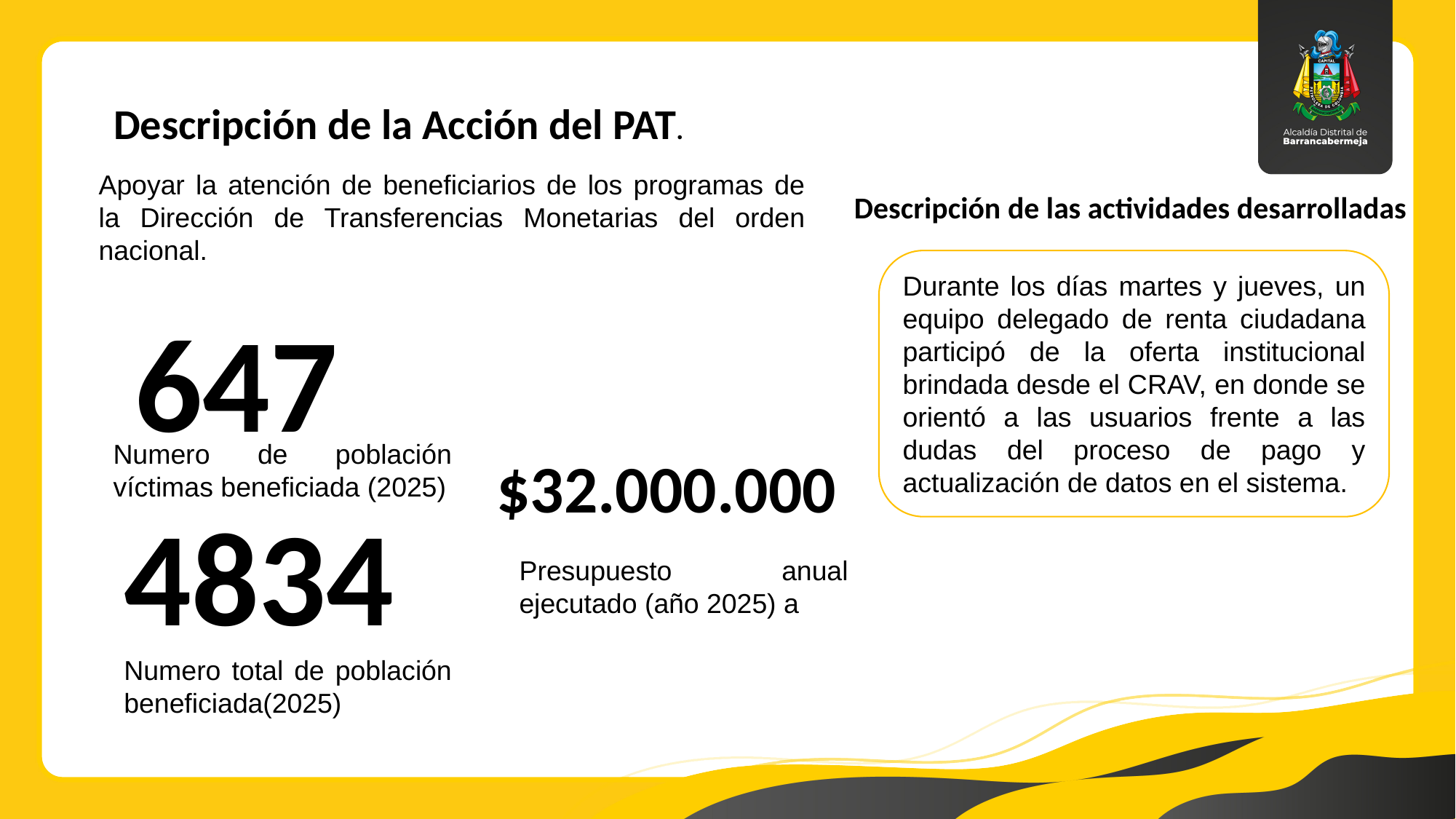

Descripción de la Acción del PAT.
Apoyar la atención de beneficiarios de los programas de la Dirección de Transferencias Monetarias del orden nacional.
Descripción de las actividades desarrolladas
Durante los días martes y jueves, un equipo delegado de renta ciudadana participó de la oferta institucional brindada desde el CRAV, en donde se orientó a las usuarios frente a las dudas del proceso de pago y actualización de datos en el sistema.
647
Numero de población víctimas beneficiada (2025)
$32.000.000
4834
Presupuesto anual ejecutado (año 2025) a
Numero total de población  beneficiada(2025)